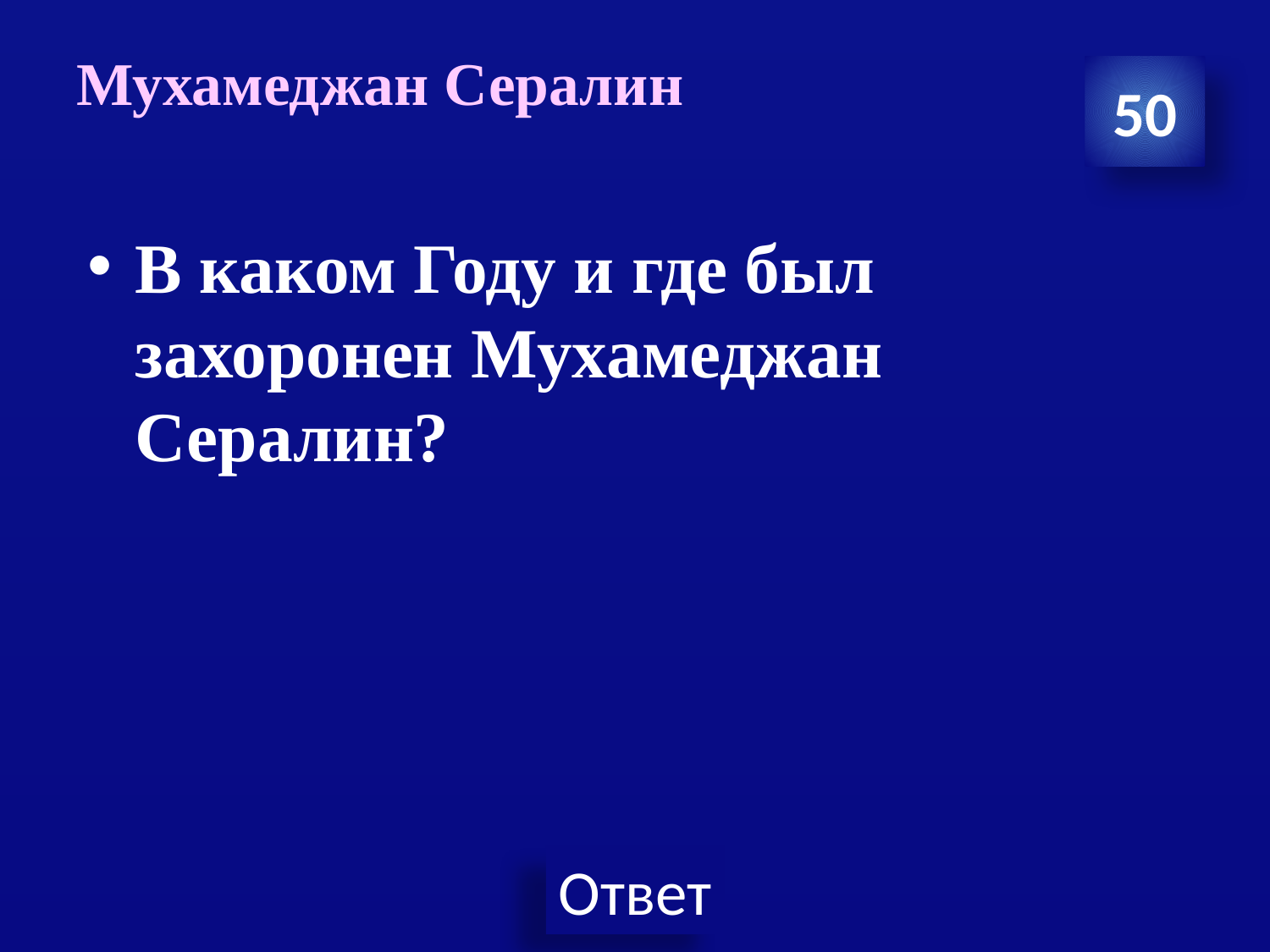

# Мухамеджан Сералин
50
В каком Году и где был захоронен Мухамеджан Сералин?